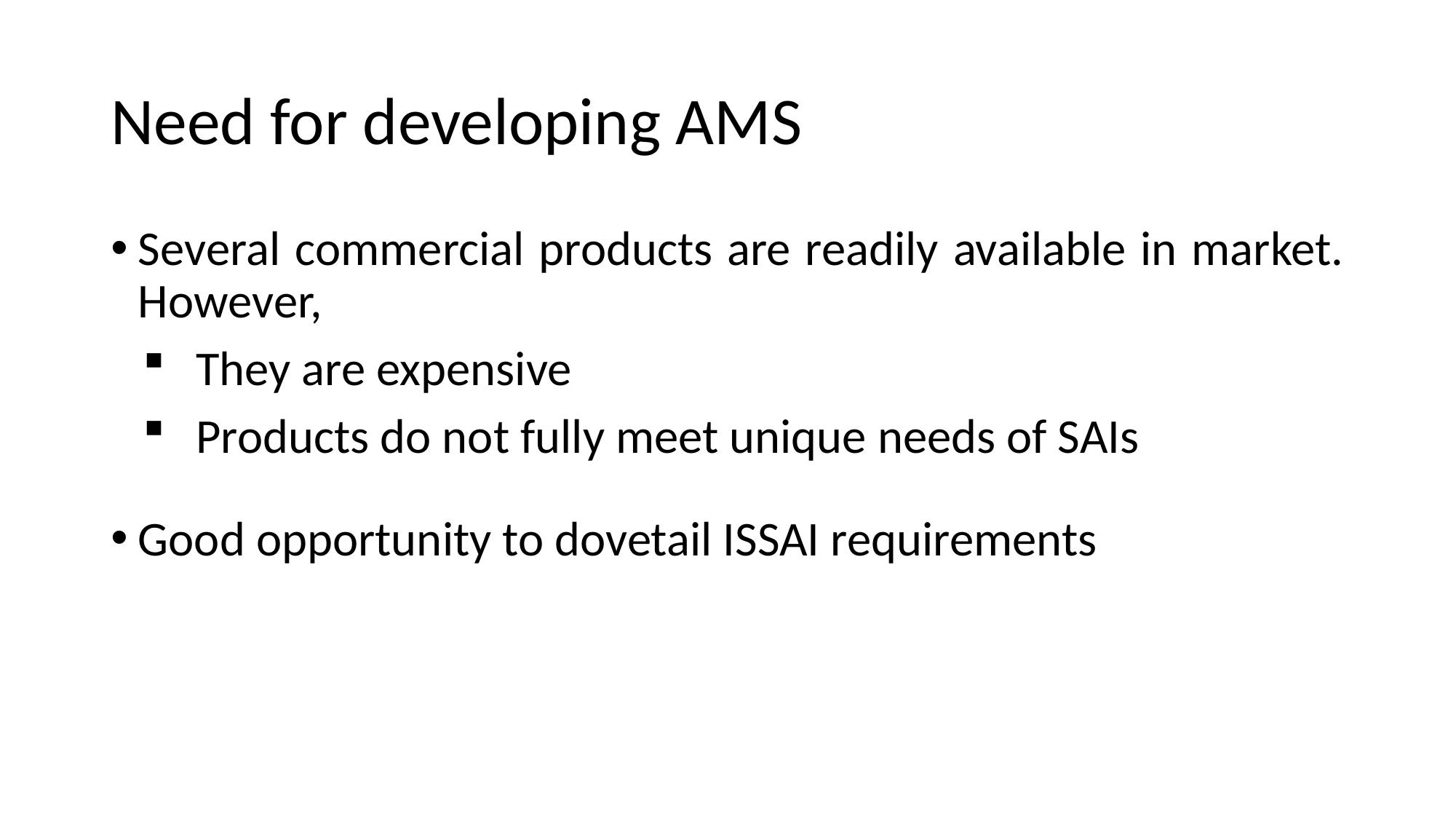

# Need for developing AMS
Several commercial products are readily available in market. However,
They are expensive
Products do not fully meet unique needs of SAIs

Good opportunity to dovetail ISSAI requirements